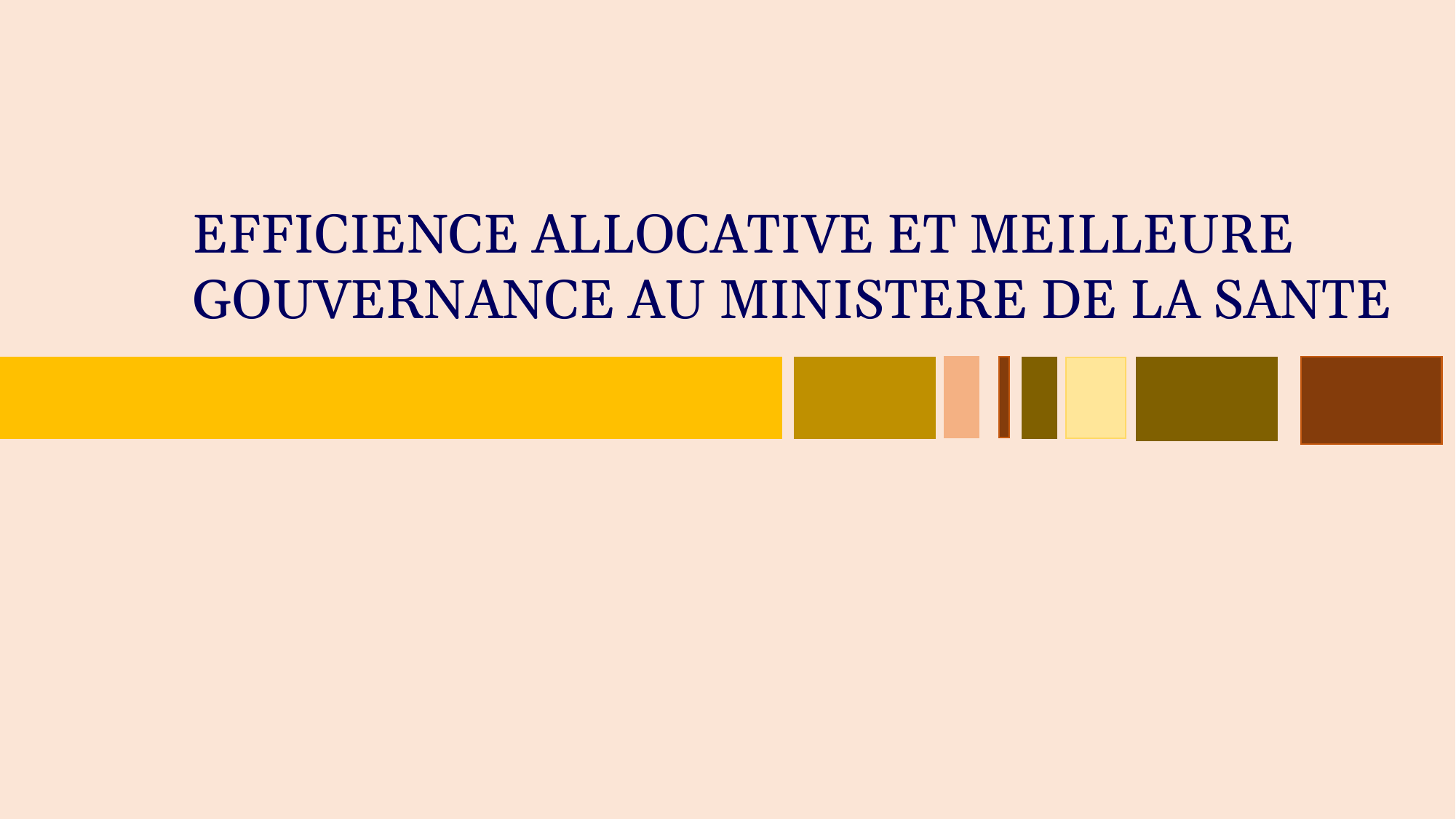

EFFICIENCE ALLOCATIVE ET MEILLEURE GOUVERNANCE AU MINISTERE DE LA SANTE